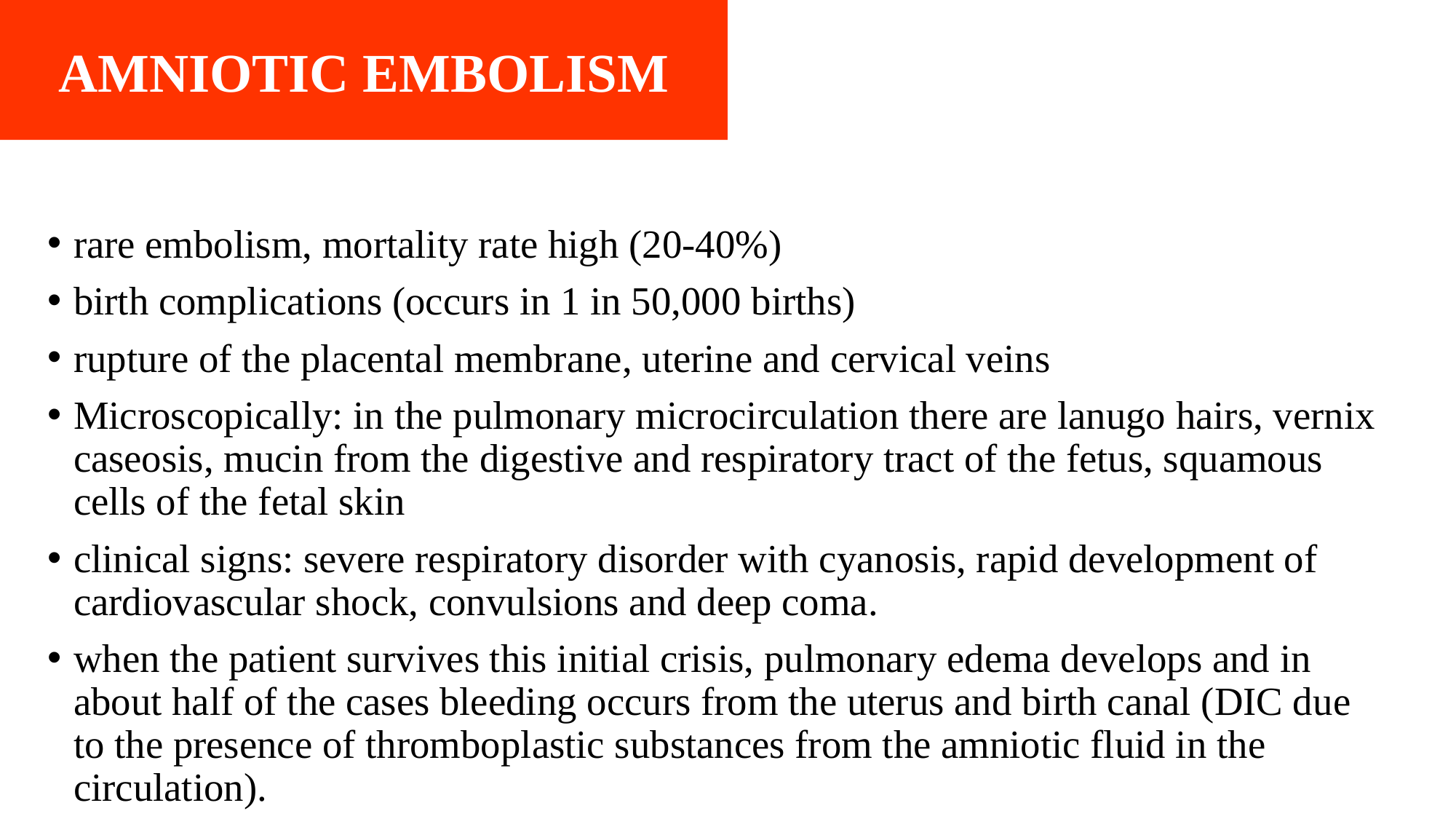

AMNIOTIC EMBOLISM
rare embolism, mortality rate high (20-40%)
birth complications (occurs in 1 in 50,000 births)
rupture of the placental membrane, uterine and cervical veins
Microscopically: in the pulmonary microcirculation there are lanugo hairs, vernix caseosis, mucin from the digestive and respiratory tract of the fetus, squamous cells of the fetal skin
clinical signs: severe respiratory disorder with cyanosis, rapid development of cardiovascular shock, convulsions and deep coma.
when the patient survives this initial crisis, pulmonary edema develops and in about half of the cases bleeding occurs from the uterus and birth canal (DIC due to the presence of thromboplastic substances from the amniotic fluid in the circulation).